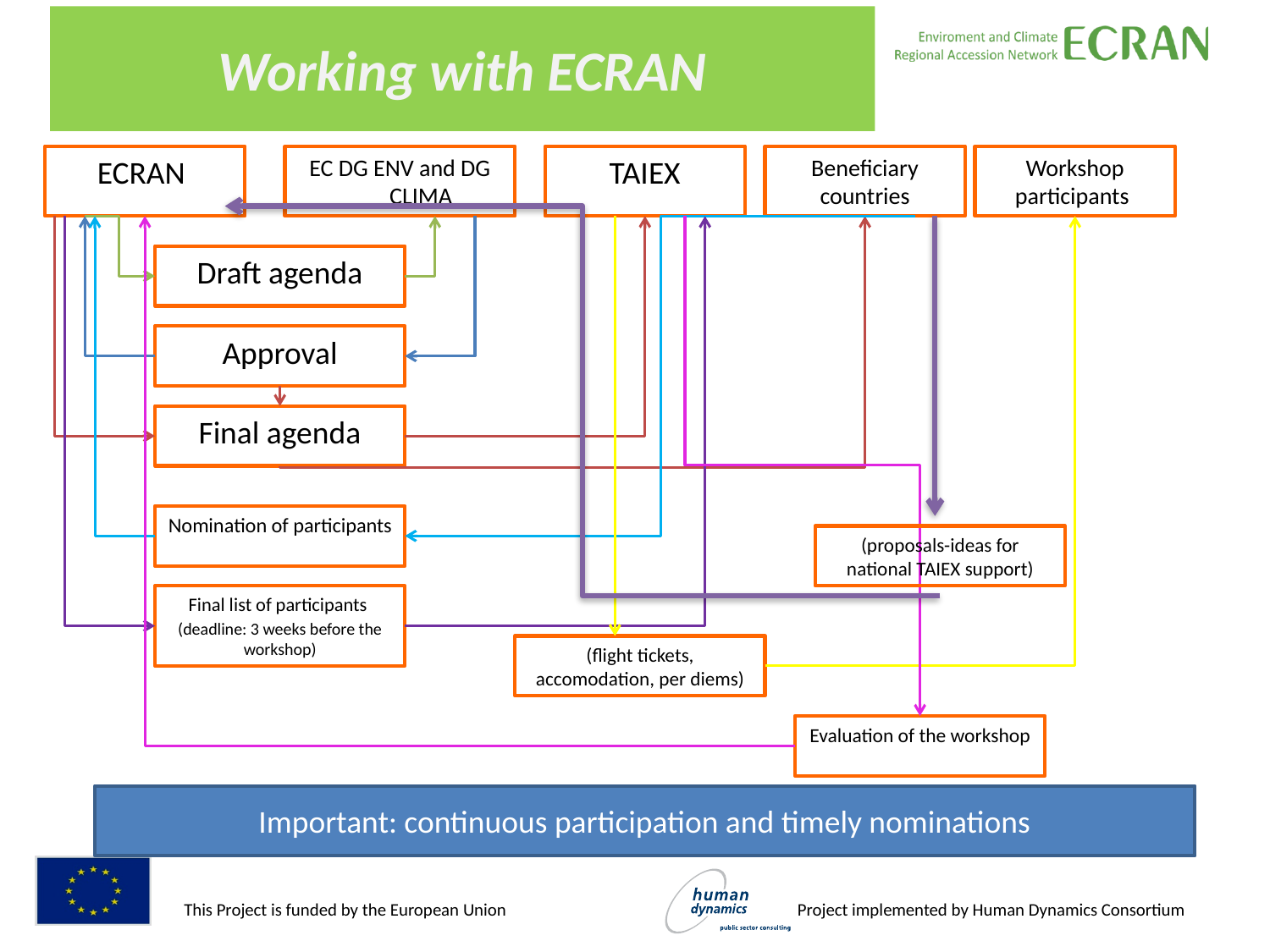

# Working with ECRAN
EC DG ENV and DG CLIMA
Beneficiary countries
Workshop participants
ECRAN
TAIEX
Draft agenda
Approval
Final agenda
Nomination of participants
(proposals-ideas for national TAIEX support)
Final list of participants
(deadline: 3 weeks before the workshop)
(flight tickets, accomodation, per diems)
Evaluation of the workshop
Important: continuous participation and timely nominations